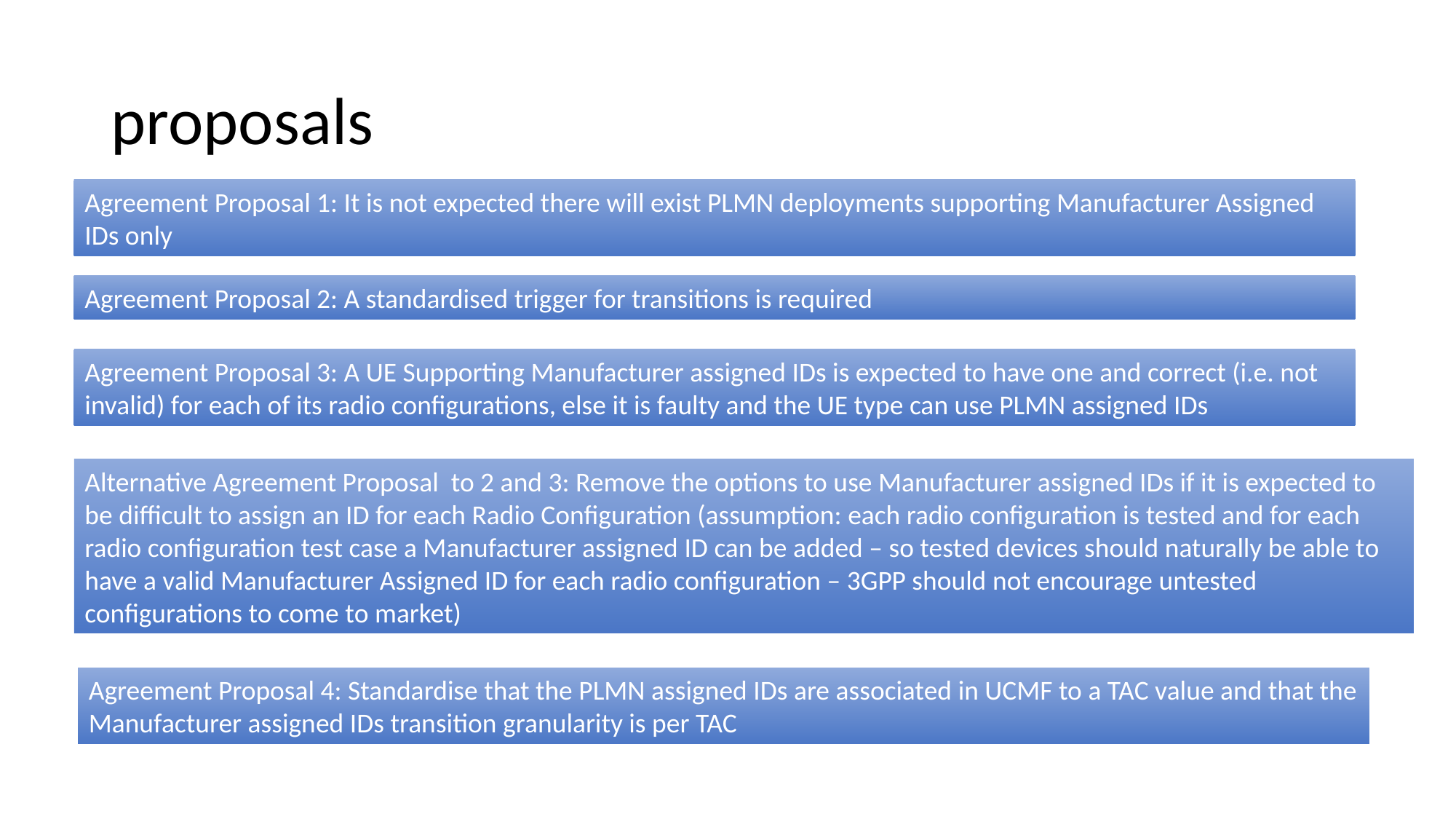

# proposals
Agreement Proposal 1: It is not expected there will exist PLMN deployments supporting Manufacturer Assigned IDs only
Agreement Proposal 2: A standardised trigger for transitions is required
Agreement Proposal 3: A UE Supporting Manufacturer assigned IDs is expected to have one and correct (i.e. not invalid) for each of its radio configurations, else it is faulty and the UE type can use PLMN assigned IDs
Alternative Agreement Proposal  to 2 and 3: Remove the options to use Manufacturer assigned IDs if it is expected to be difficult to assign an ID for each Radio Configuration (assumption: each radio configuration is tested and for each  radio configuration test case a Manufacturer assigned ID can be added – so tested devices should naturally be able to have a valid Manufacturer Assigned ID for each radio configuration – 3GPP should not encourage untested configurations to come to market)
Agreement Proposal 4: Standardise that the PLMN assigned IDs are associated in UCMF to a TAC value and that the
Manufacturer assigned IDs transition granularity is per TAC